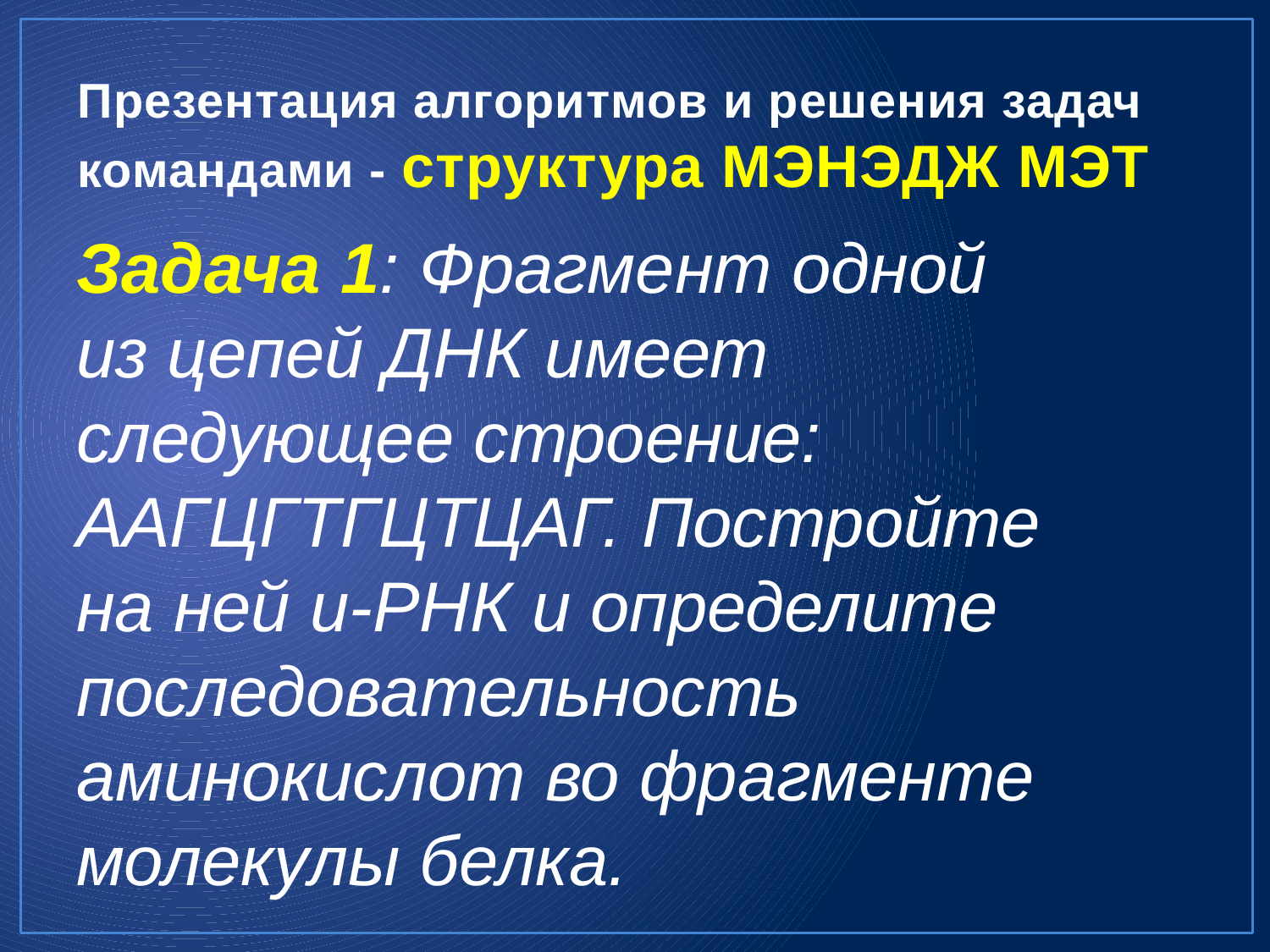

# Презентация алгоритмов и решения задач командами - структура МЭНЭДЖ МЭТ
Задача 1: Фрагмент одной из цепей ДНК имеет следующее строение: ААГЦГТГЦТЦАГ. Постройте на ней и-РНК и определите последовательность аминокислот во фрагменте молекулы белка.